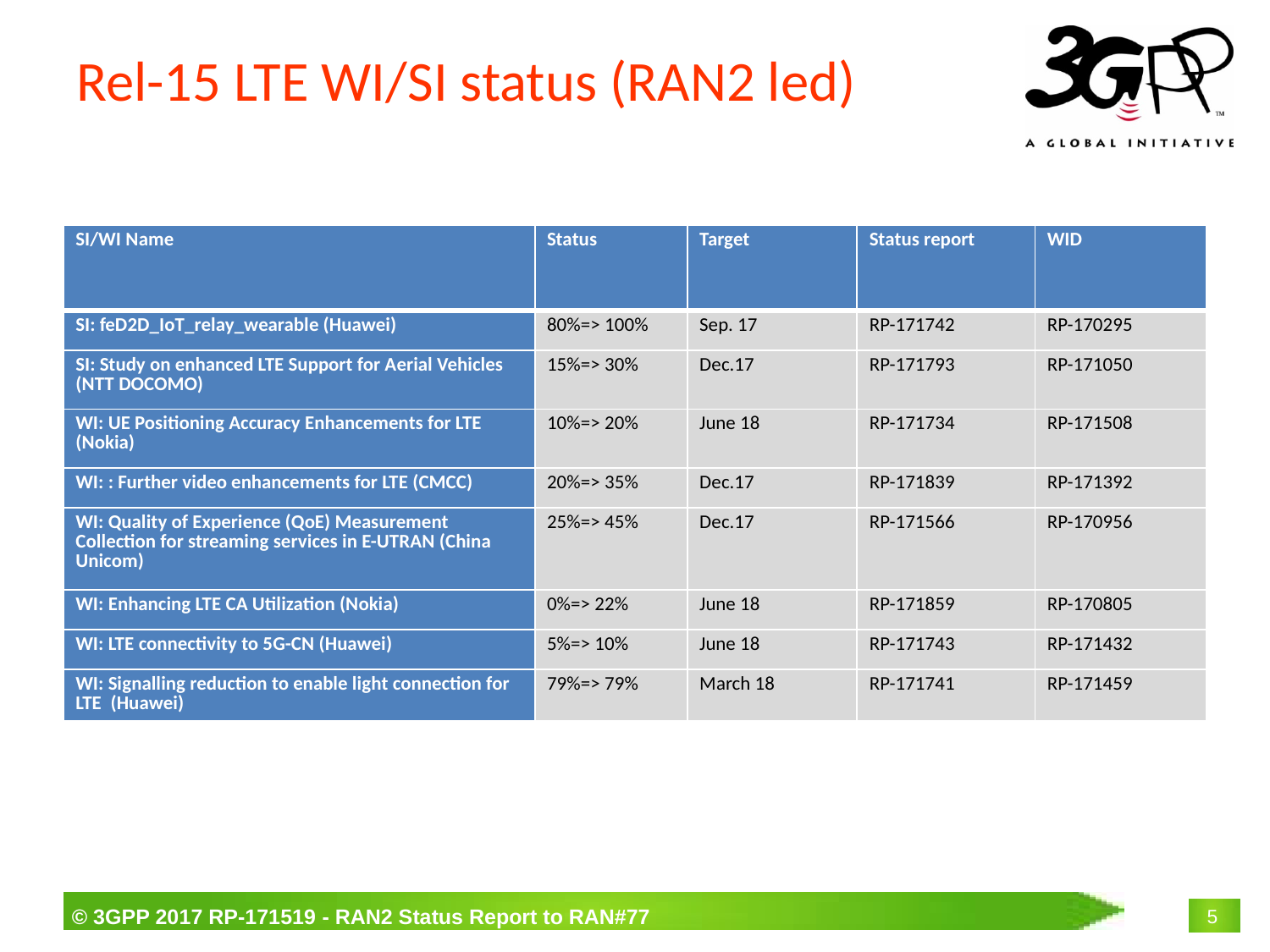

# Rel-15 LTE WI/SI status (RAN2 led)
| SI/WI Name | Status | Target | Status report | WID |
| --- | --- | --- | --- | --- |
| SI: feD2D\_IoT\_relay\_wearable (Huawei) | 80%=> 100% | Sep. 17 | RP-171742 | RP-170295 |
| SI: Study on enhanced LTE Support for Aerial Vehicles (NTT DOCOMO) | 15%=> 30% | Dec.17 | RP-171793 | RP-171050 |
| WI: UE Positioning Accuracy Enhancements for LTE (Nokia) | 10%=> 20% | June 18 | RP-171734 | RP-171508 |
| WI: : Further video enhancements for LTE (CMCC) | 20%=> 35% | Dec.17 | RP-171839 | RP-171392 |
| WI: Quality of Experience (QoE) Measurement Collection for streaming services in E-UTRAN (China Unicom) | 25%=> 45% | Dec.17 | RP-171566 | RP-170956 |
| WI: Enhancing LTE CA Utilization (Nokia) | 0%=> 22% | June 18 | RP-171859 | RP-170805 |
| WI: LTE connectivity to 5G-CN (Huawei) | 5%=> 10% | June 18 | RP-171743 | RP-171432 |
| WI: Signalling reduction to enable light connection for LTE  (Huawei) | 79%=> 79% | March 18 | RP-171741 | RP-171459 |